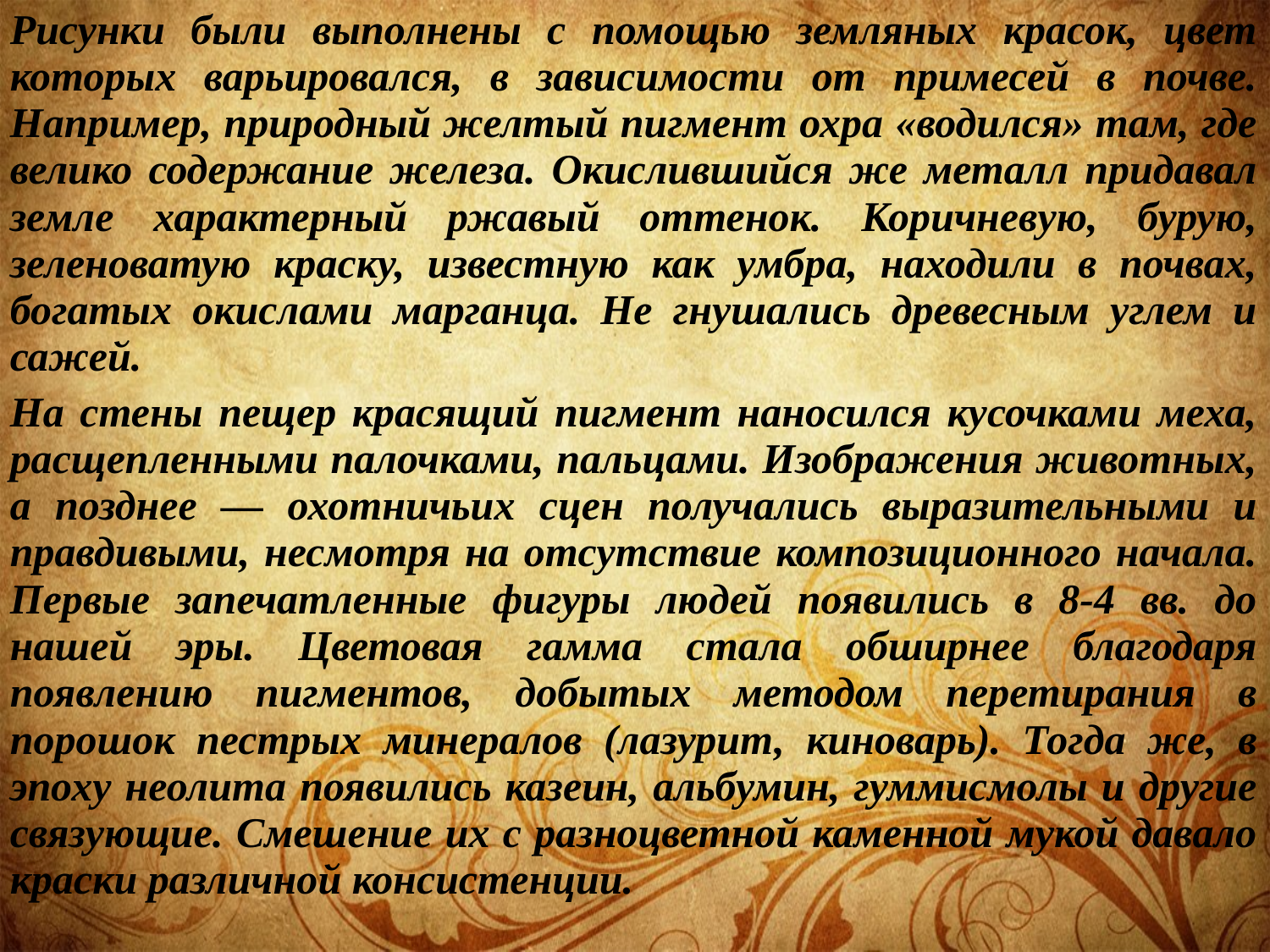

Рисунки были выполнены с помощью земляных красок, цвет которых варьировался, в зависимости от примесей в почве. Например, природный желтый пигмент охра «водился» там, где велико содержание железа. Окислившийся же металл придавал земле характерный ржавый оттенок. Коричневую, бурую, зеленоватую краску, известную как умбра, находили в почвах, богатых окислами марганца. Не гнушались древесным углем и сажей.
На стены пещер красящий пигмент наносился кусочками меха, расщепленными палочками, пальцами. Изображения животных, а позднее — охотничьих сцен получались выразительными и правдивыми, несмотря на отсутствие композиционного начала. Первые запечатленные фигуры людей появились в 8-4 вв. до нашей эры. Цветовая гамма стала обширнее благодаря появлению пигментов, добытых методом перетирания в порошок пестрых минералов (лазурит, киноварь). Тогда же, в эпоху неолита появились казеин, альбумин, гуммисмолы и другие связующие. Смешение их с разноцветной каменной мукой давало краски различной консистенции.